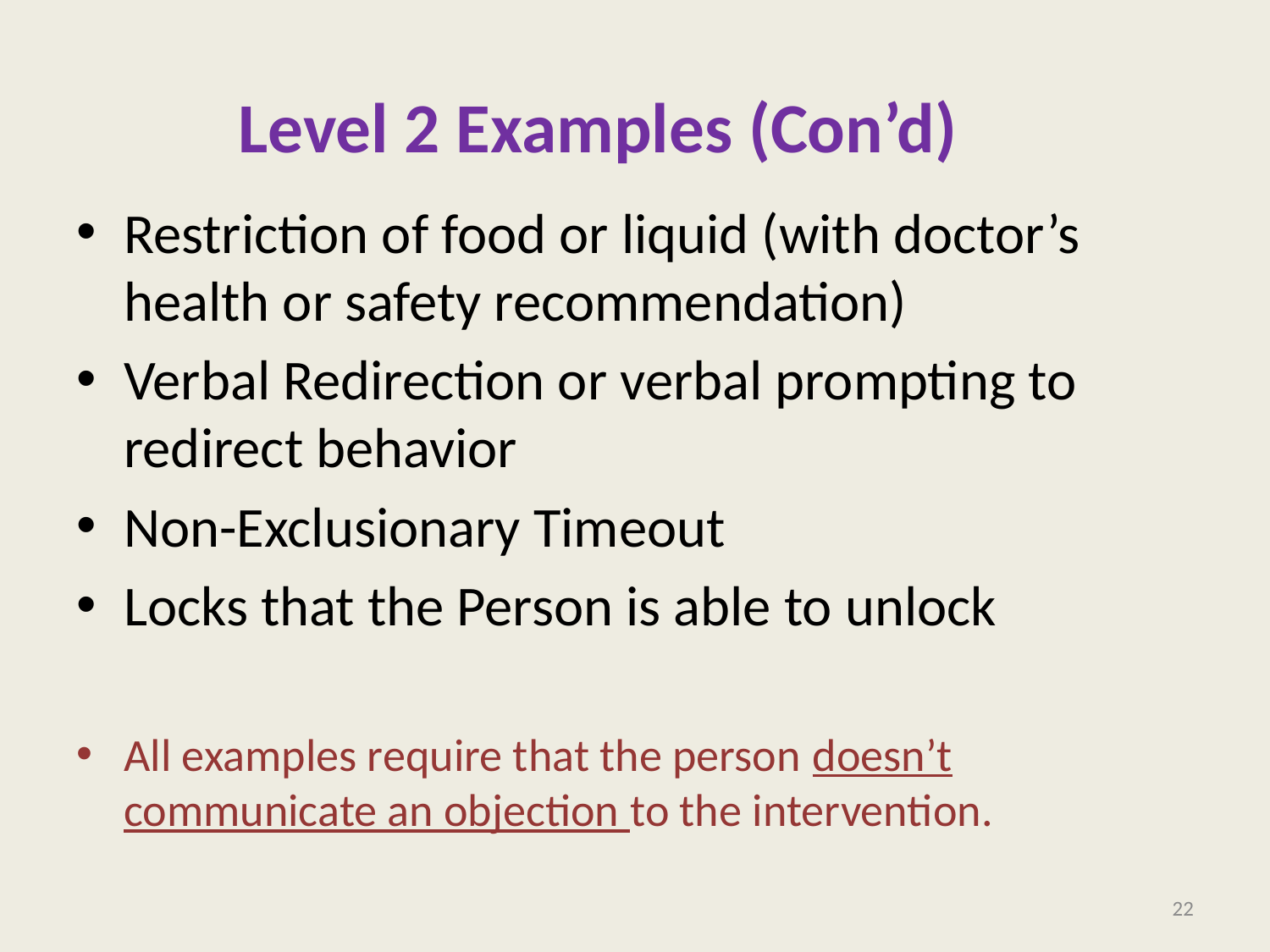

Level 2 Examples (Con’d)
Restriction of food or liquid (with doctor’s health or safety recommendation)
Verbal Redirection or verbal prompting to redirect behavior
Non-Exclusionary Timeout
Locks that the Person is able to unlock

All examples require that the person doesn’t communicate an objection to the intervention.

22